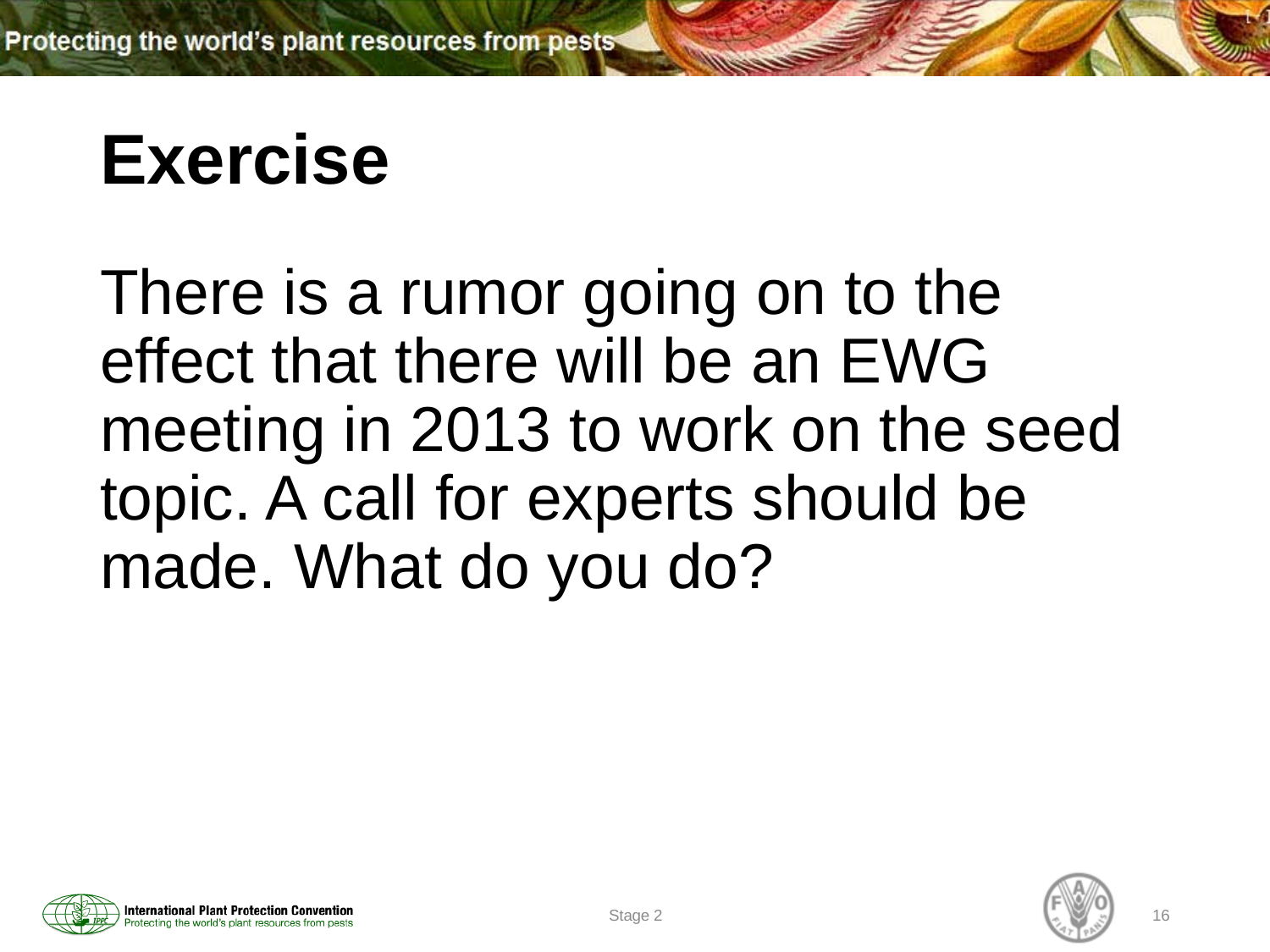

# Exercise
There is a rumor going on to the effect that there will be an EWG meeting in 2013 to work on the seed topic. A call for experts should be made. What do you do?
Stage 2
16